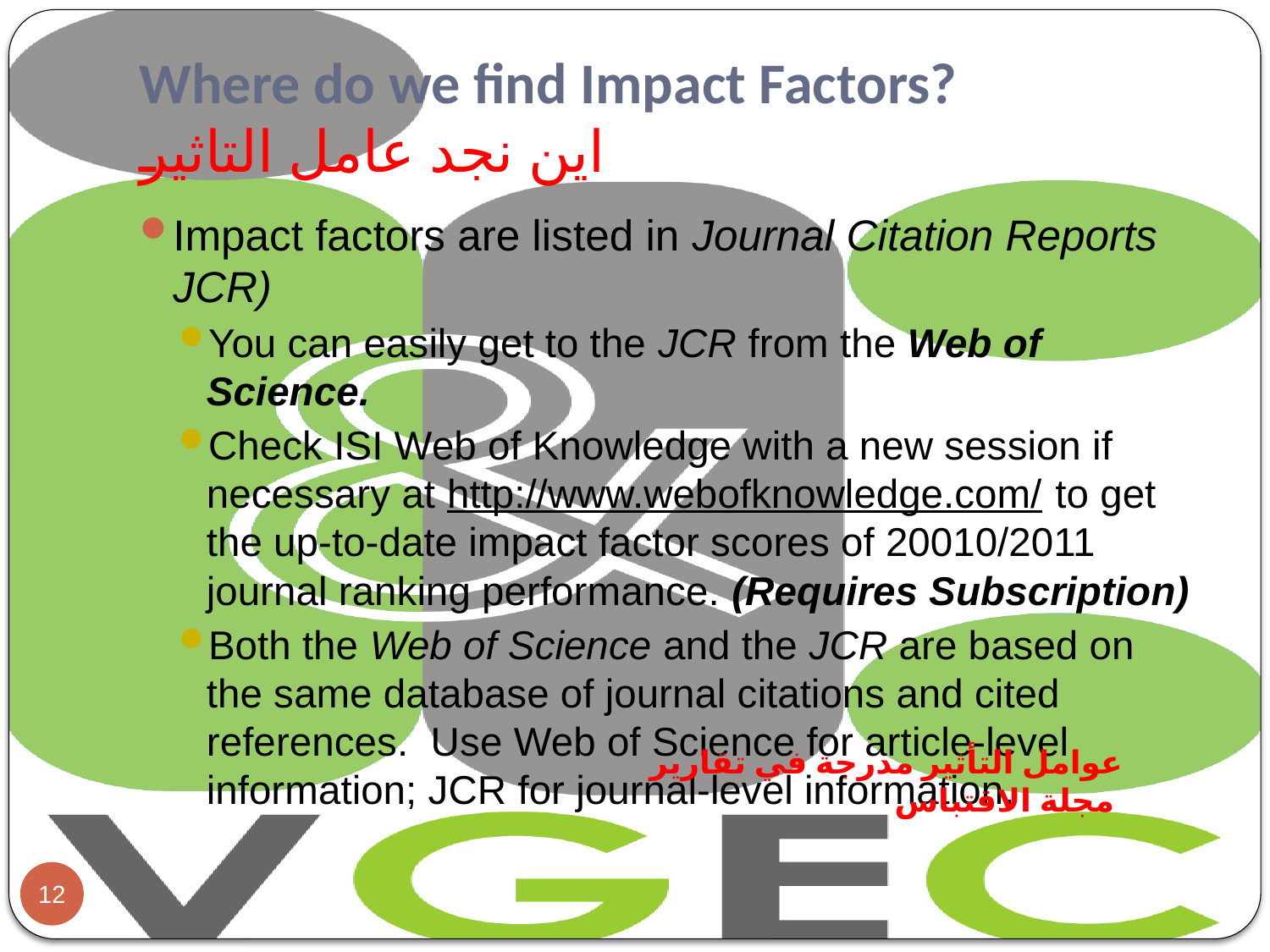

# Where do we find Impact Factors? اين نجد عامل التاثير
Impact factors are listed in Journal Citation Reports JCR)
You can easily get to the JCR from the Web of Science.
Check ISI Web of Knowledge with a new session if necessary at http://www.webofknowledge.com/ to get the up-to-date impact factor scores of 20010/2011 journal ranking performance. (Requires Subscription)
Both the Web of Science and the JCR are based on the same database of journal citations and cited references.  Use Web of Science for article-level information; JCR for journal-level information.
عوامل التأثير مدرجة في تقارير مجلة الاقتباس
12